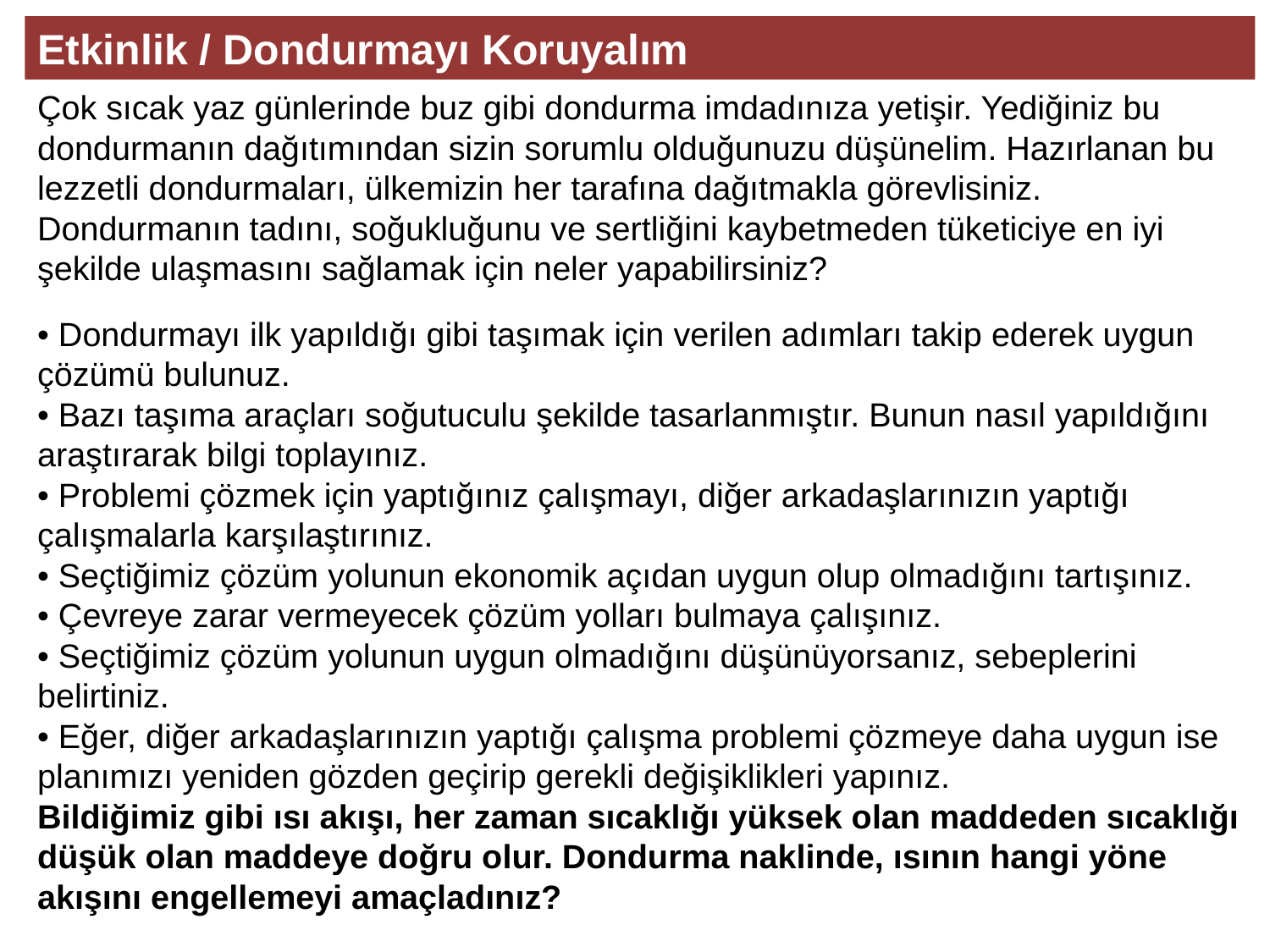

Etkinlik / Dondurmayı Koruyalım
Çok sıcak yaz günlerinde buz gibi dondurma imdadınıza yetişir. Yediğiniz bu dondurmanın dağıtımından sizin sorumlu olduğunuzu düşünelim. Hazırlanan bu lezzetli dondurmaları, ülkemizin her tarafına dağıtmakla görevlisiniz. Dondurmanın tadını, soğukluğunu ve sertliğini kaybetmeden tüketiciye en iyi şekilde ulaşmasını sağlamak için neler yapabilirsiniz?
• Dondurmayı ilk yapıldığı gibi taşımak için verilen adımları takip ederek uygun çözümü bulunuz.
• Bazı taşıma araçları soğutuculu şekilde tasarlanmıştır. Bunun nasıl yapıldığını araştırarak bilgi toplayınız.
• Problemi çözmek için yaptığınız çalışmayı, diğer arkadaşlarınızın yaptığı çalışmalarla karşılaştırınız.
• Seçtiğimiz çözüm yolunun ekonomik açıdan uygun olup olmadığını tartışınız.
• Çevreye zarar vermeyecek çözüm yolları bulmaya çalışınız.
• Seçtiğimiz çözüm yolunun uygun olmadığını düşünüyorsanız, sebeplerini belirtiniz.
• Eğer, diğer arkadaşlarınızın yaptığı çalışma problemi çözmeye daha uygun ise planımızı yeniden gözden geçirip gerekli değişiklikleri yapınız.
Bildiğimiz gibi ısı akışı, her zaman sıcaklığı yüksek olan maddeden sıcaklığı düşük olan maddeye doğru olur. Dondurma naklinde, ısının hangi yöne akışını engellemeyi amaçladınız?